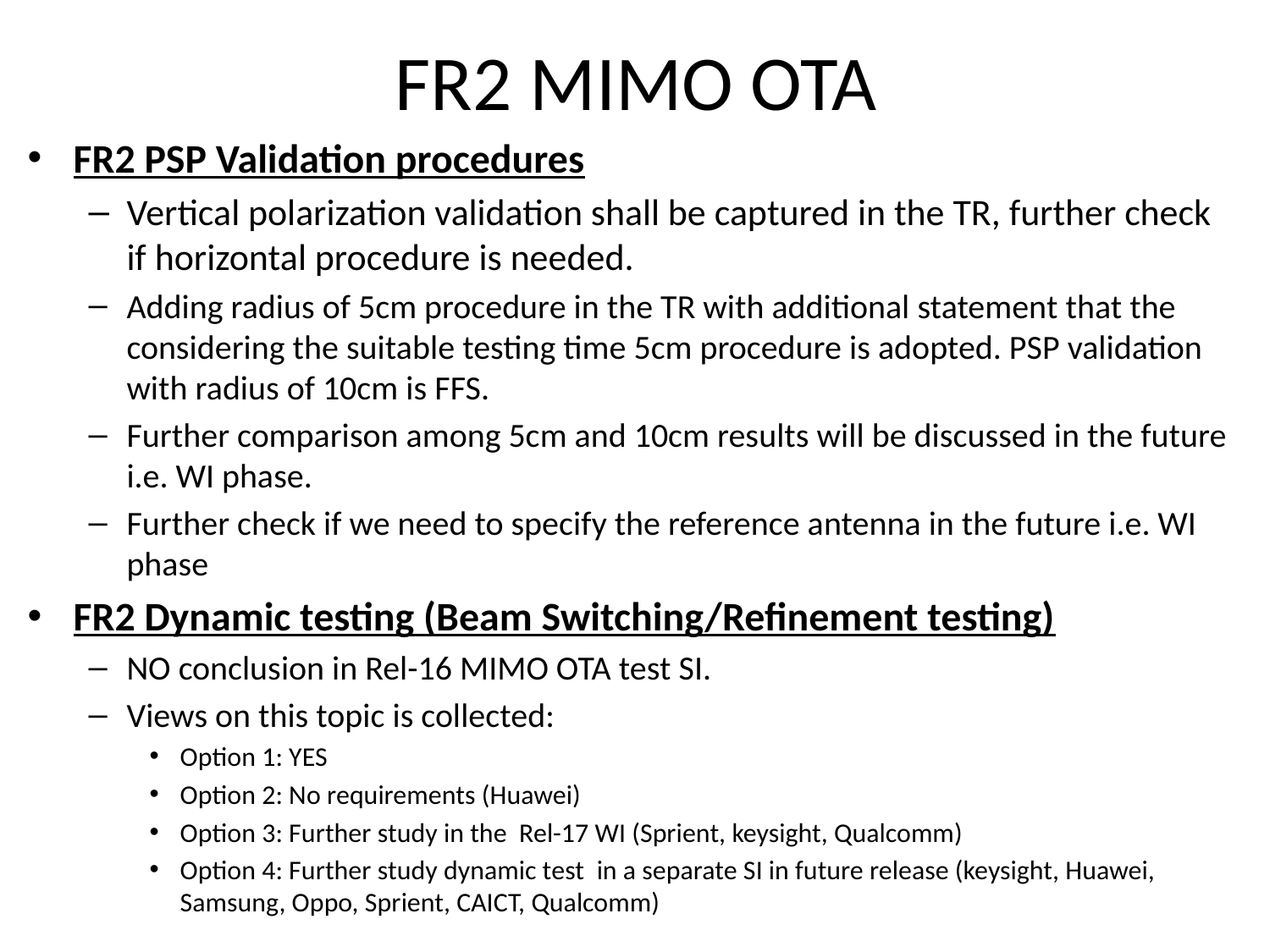

# FR2 MIMO OTA
FR2 PSP Validation procedures
Vertical polarization validation shall be captured in the TR, further check if horizontal procedure is needed.
Adding radius of 5cm procedure in the TR with additional statement that the considering the suitable testing time 5cm procedure is adopted. PSP validation with radius of 10cm is FFS.
Further comparison among 5cm and 10cm results will be discussed in the future i.e. WI phase.
Further check if we need to specify the reference antenna in the future i.e. WI phase
FR2 Dynamic testing (Beam Switching/Refinement testing)
NO conclusion in Rel-16 MIMO OTA test SI.
Views on this topic is collected:
Option 1: YES
Option 2: No requirements (Huawei)
Option 3: Further study in the  Rel-17 WI (Sprient, keysight, Qualcomm)
Option 4: Further study dynamic test  in a separate SI in future release (keysight, Huawei, Samsung, Oppo, Sprient, CAICT, Qualcomm)